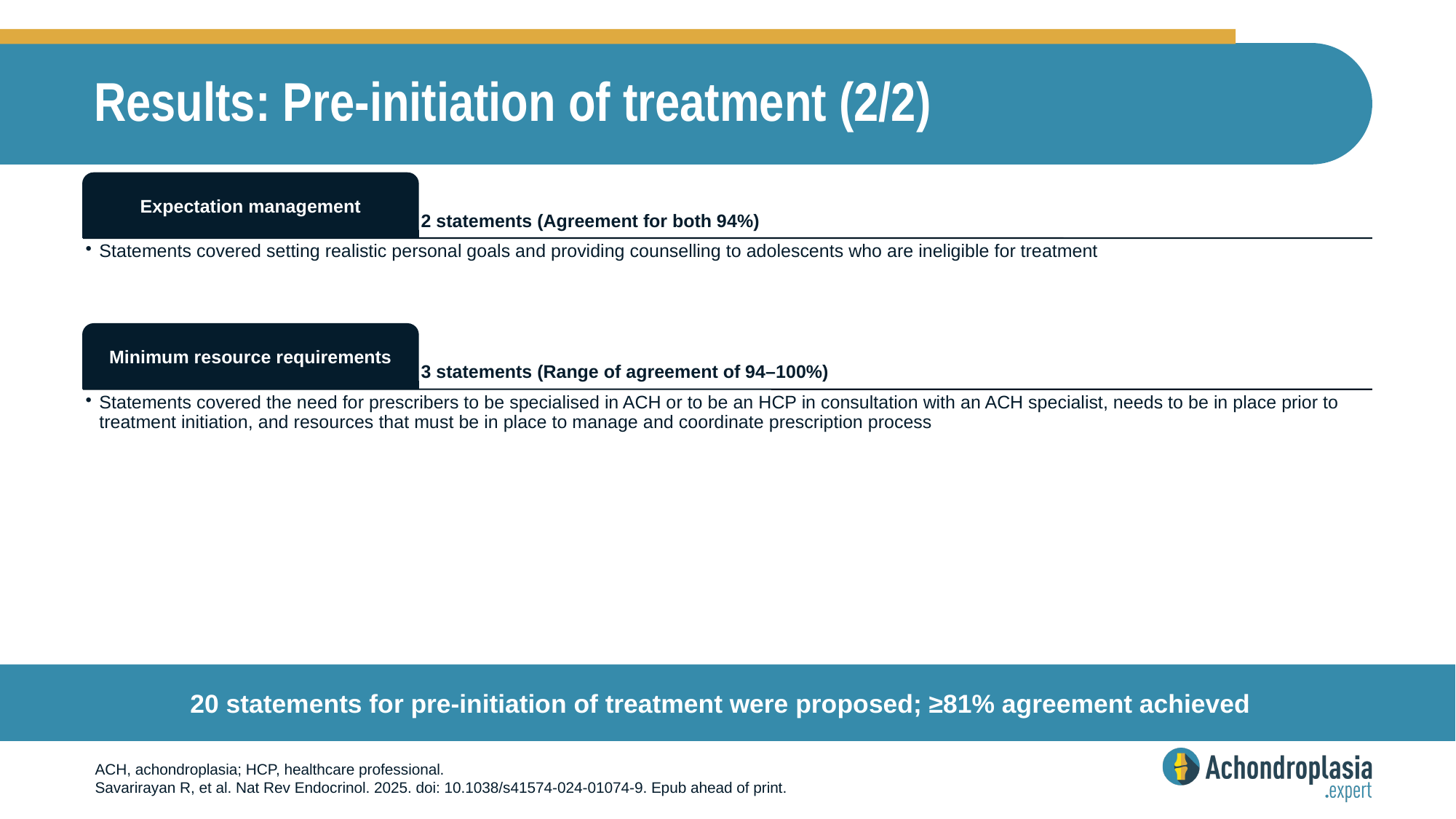

# Results: Pre-initiation of treatment (2/2)
2 statements (Agreement for both 94%)
Expectation management
Statements covered setting realistic personal goals and providing counselling to adolescents who are ineligible for treatment
3 statements (Range of agreement of 94–100%)
Minimum resource requirements
Statements covered the need for prescribers to be specialised in ACH or to be an HCP in consultation with an ACH specialist, needs to be in place prior to treatment initiation, and resources that must be in place to manage and coordinate prescription process
20 statements for pre-initiation of treatment were proposed; ≥81% agreement achieved
ACH, achondroplasia; HCP, healthcare professional.
Savarirayan R, et al. Nat Rev Endocrinol. 2025. doi: 10.1038/s41574-024-01074-9. Epub ahead of print.